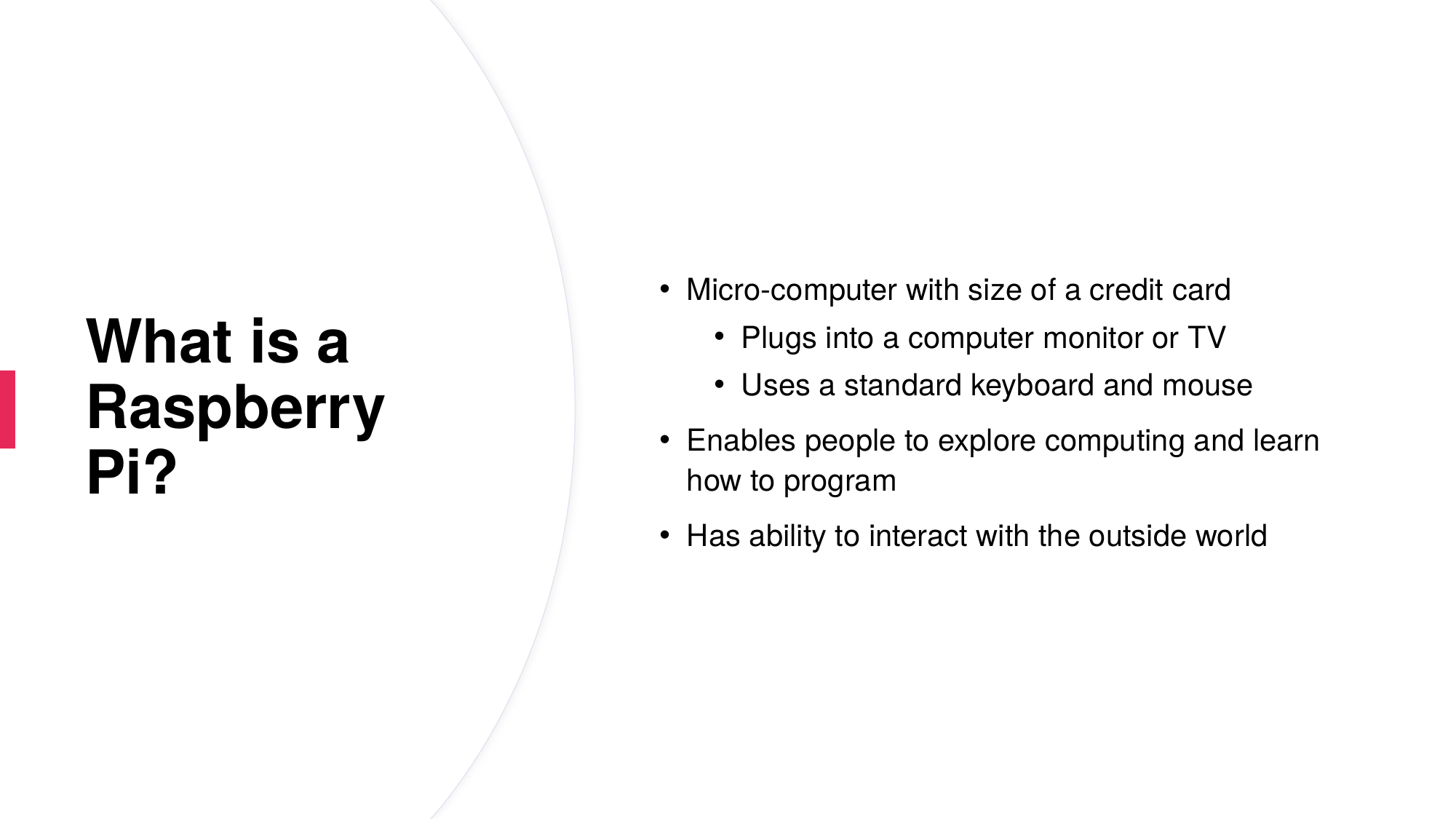

Micro-computer with size of a credit card
Plugs into a computer monitor or TV
Uses a standard keyboard and mouse
Enables people to explore computing and learn how to program
Has ability to interact with the outside world
# What is a Raspberry Pi?